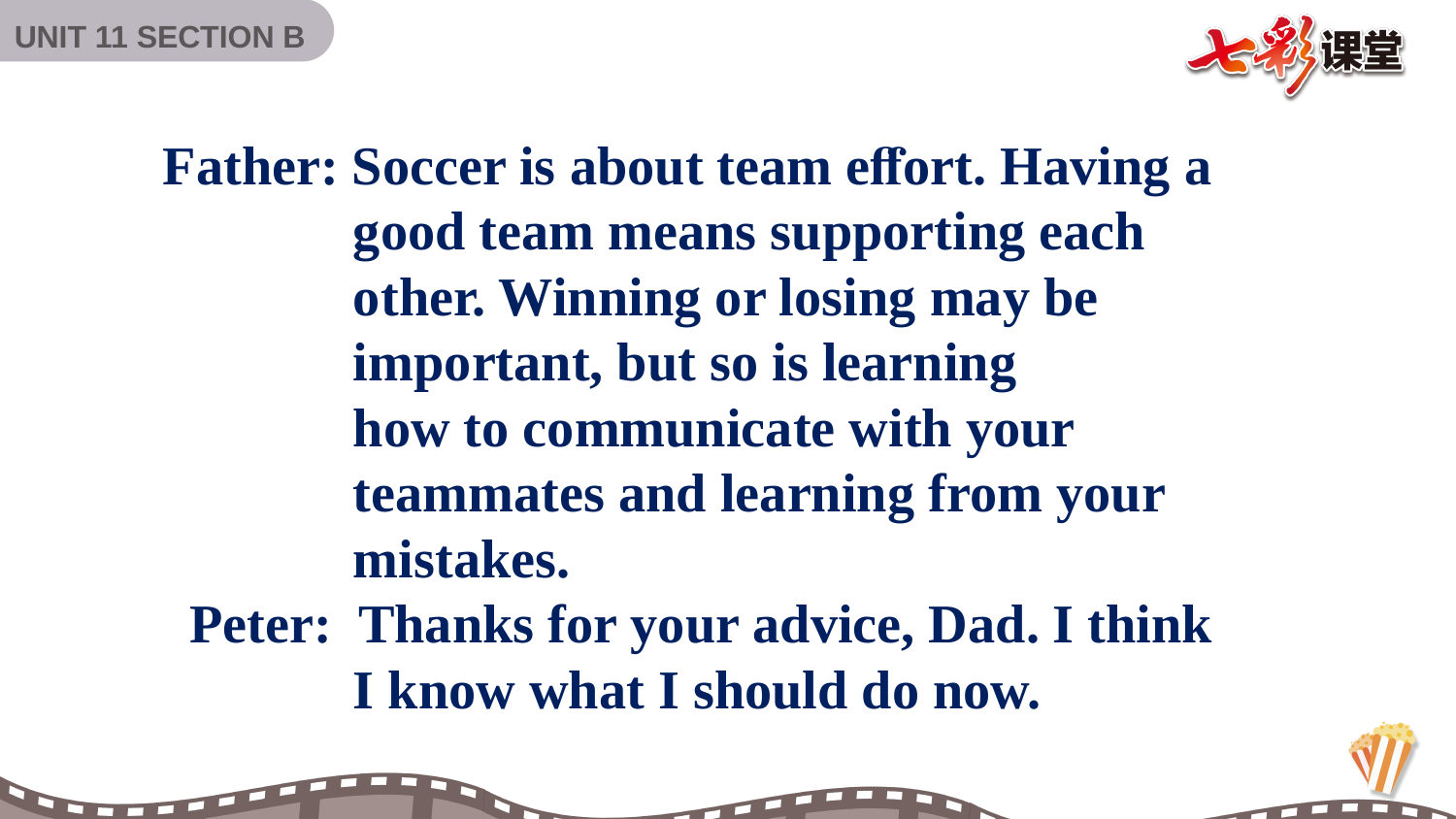

Father: Soccer is about team eﬀort. Having a
              good team means supporting each
              other. Winning or losing may be
              important, but so is learning
              how to communicate with your
              teammates and learning from your
              mistakes.
  Peter:  Thanks for your advice, Dad. I think
              I know what I should do now.